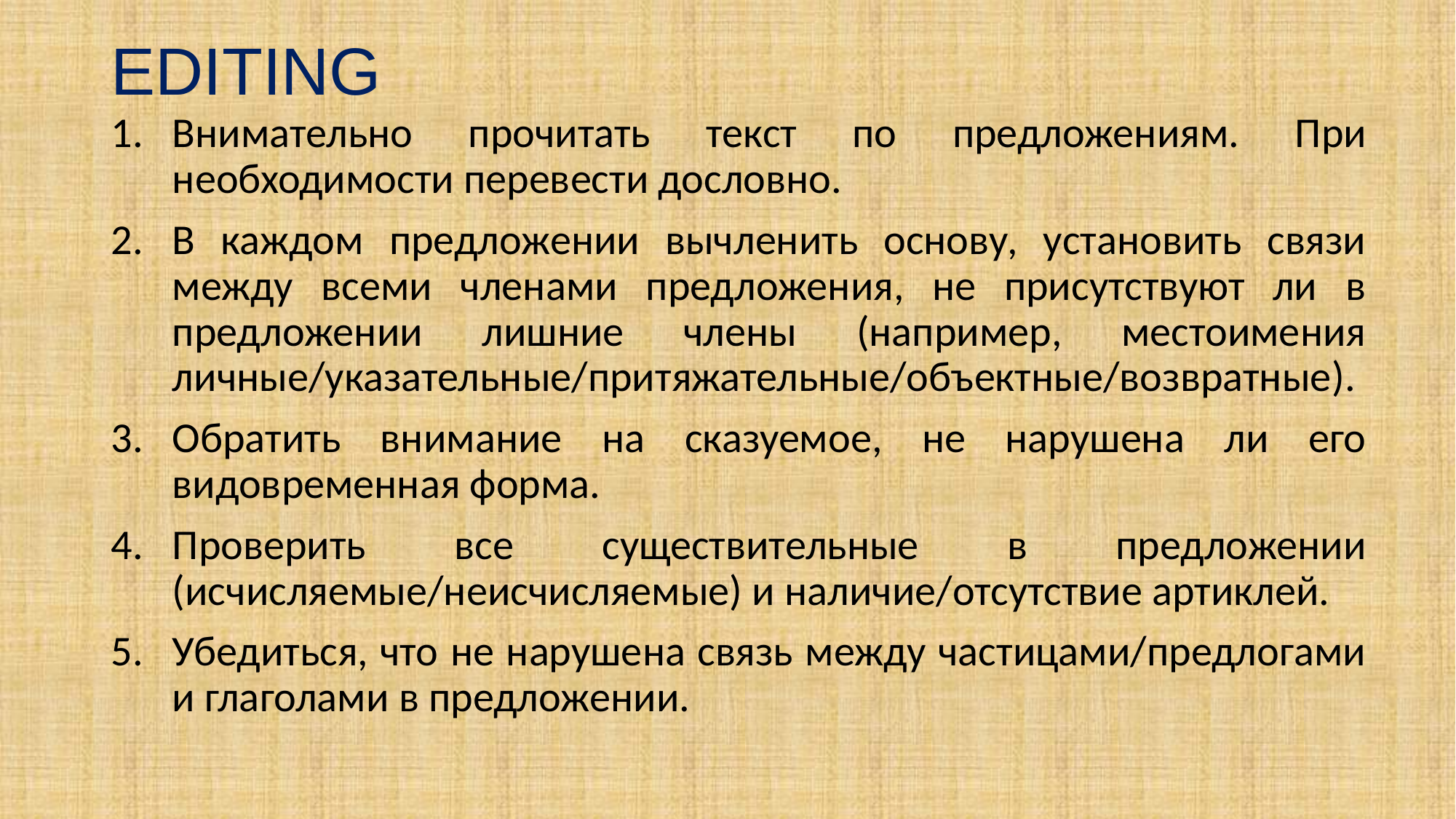

# EDITING
Внимательно прочитать текст по предложениям. При необходимости перевести дословно.
В каждом предложении вычленить основу, установить связи между всеми членами предложения, не присутствуют ли в предложении лишние члены (например, местоимения личные/указательные/притяжательные/объектные/возвратные).
Обратить внимание на сказуемое, не нарушена ли его видовременная форма.
Проверить все существительные в предложении (исчисляемые/неисчисляемые) и наличие/отсутствие артиклей.
Убедиться, что не нарушена связь между частицами/предлогами и глаголами в предложении.